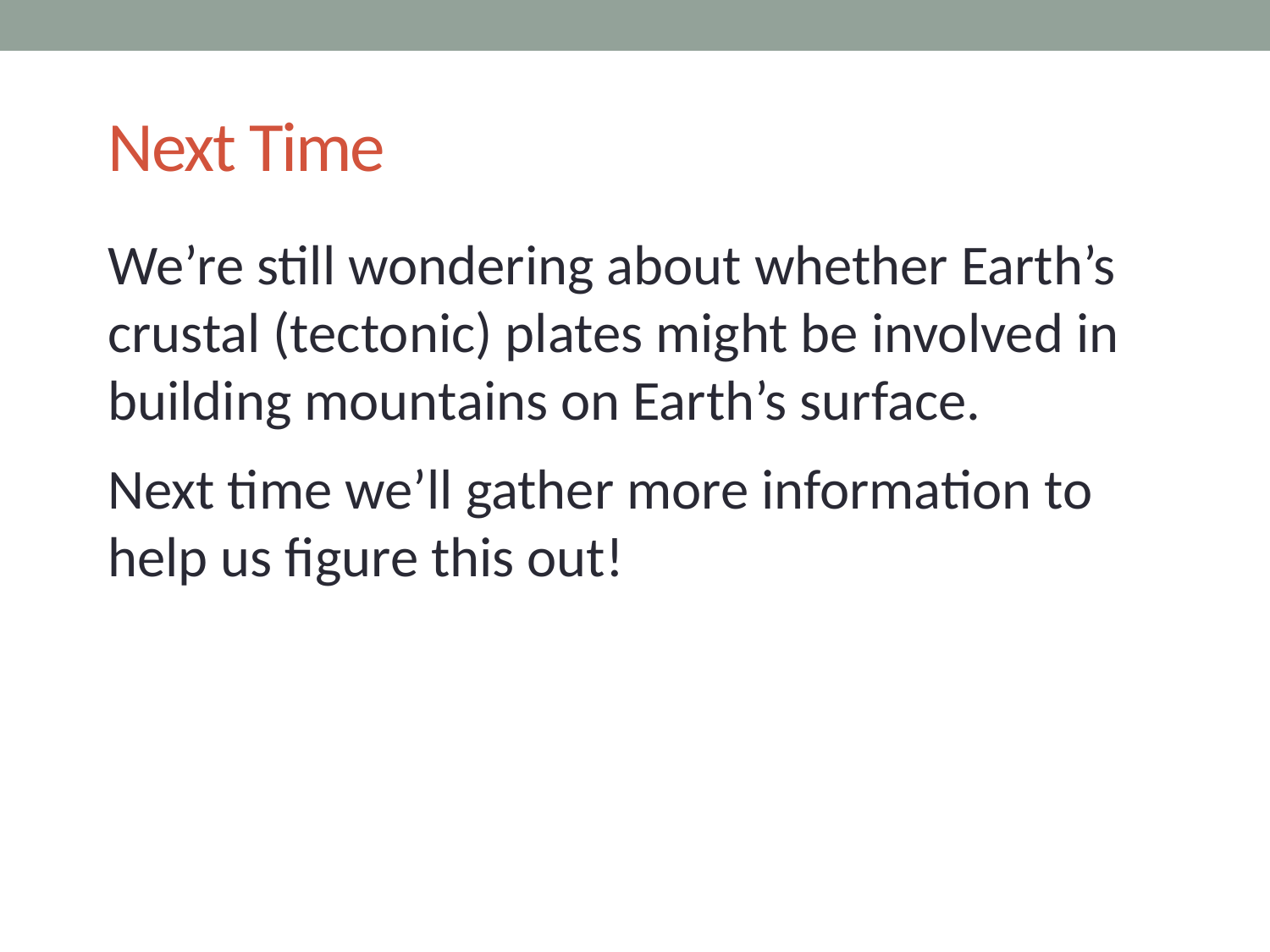

# Next Time
We’re still wondering about whether Earth’s crustal (tectonic) plates might be involved in building mountains on Earth’s surface.
Next time we’ll gather more information to help us figure this out!